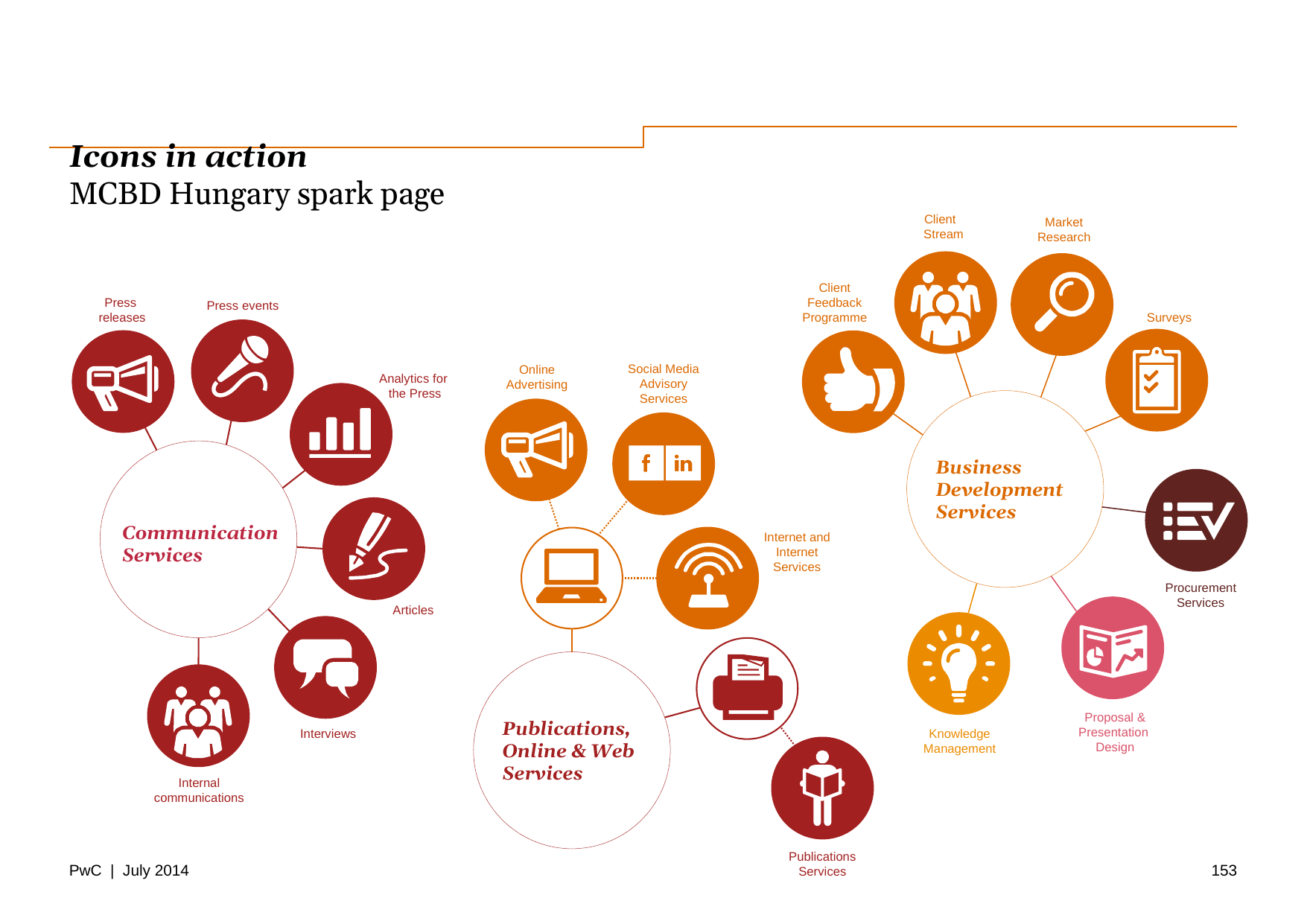

# Icons in action MCBD Hungary spark page
Client
Stream
Market Research

Client Feedback Programme
Press
releases
Press events

Analytics for
 the Press

Communication
Services
Articles

Interviews
Internal communications
Surveys

Social Media Advisory Services
Online Advertising
Business
Development
Services

Internet and Internet Services

Procurement Services

Publications,
Online & Web
Services

Proposal & Presentation
Design
Knowledge Management

Publications
Services
153